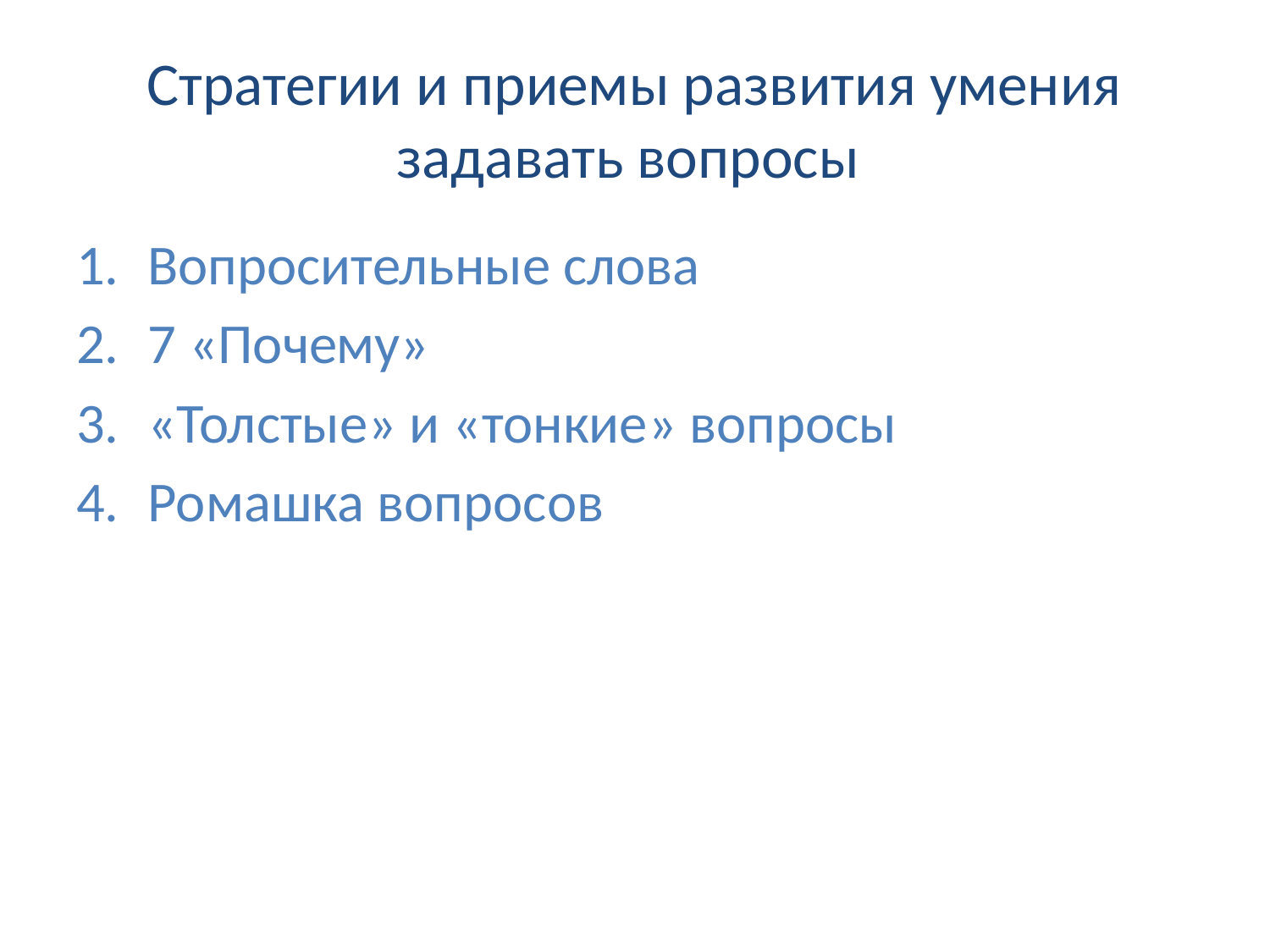

# Стратегии и приемы развития умения задавать вопросы
Вопросительные слова
7 «Почему»
«Толстые» и «тонкие» вопросы
Ромашка вопросов